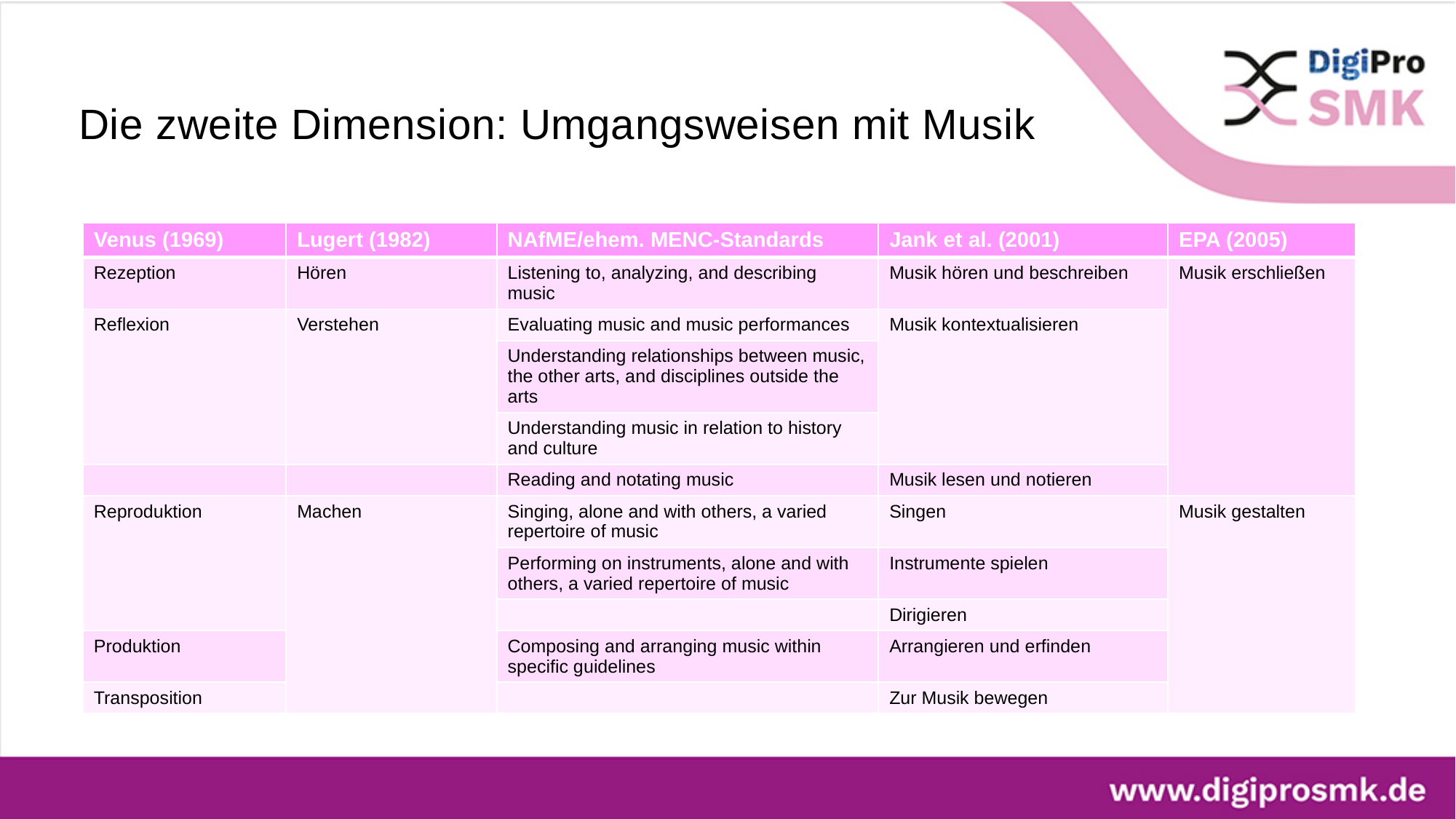

# Die zweite Dimension: Umgangsweisen mit Musik
| Venus (1969) | Lugert (1982) | NAfME/ehem. MENC-Standards | Jank et al. (2001) | EPA (2005) |
| --- | --- | --- | --- | --- |
| Rezeption | Hören | Listening to, analyzing, and describing music | Musik hören und beschreiben | Musik erschließen |
| Reflexion | Verstehen | Evaluating music and music performances | Musik kontextualisieren |  |
|  |  | Understanding relationships between music, the other arts, and disciplines outside the arts |  |  |
|  |  | Understanding music in relation to history and culture |  |  |
|  |  | Reading and notating music | Musik lesen und notieren |  |
| Reproduktion | Machen | Singing, alone and with others, a varied repertoire of music | Singen | Musik gestalten |
|  |  | Performing on instruments, alone and with others, a varied repertoire of music | Instrumente spielen |  |
|  |  |  | Dirigieren |  |
| Produktion |  | Composing and arranging music within specific guidelines | Arrangieren und erfinden |  |
| Transposition |  |  | Zur Musik bewegen |  |